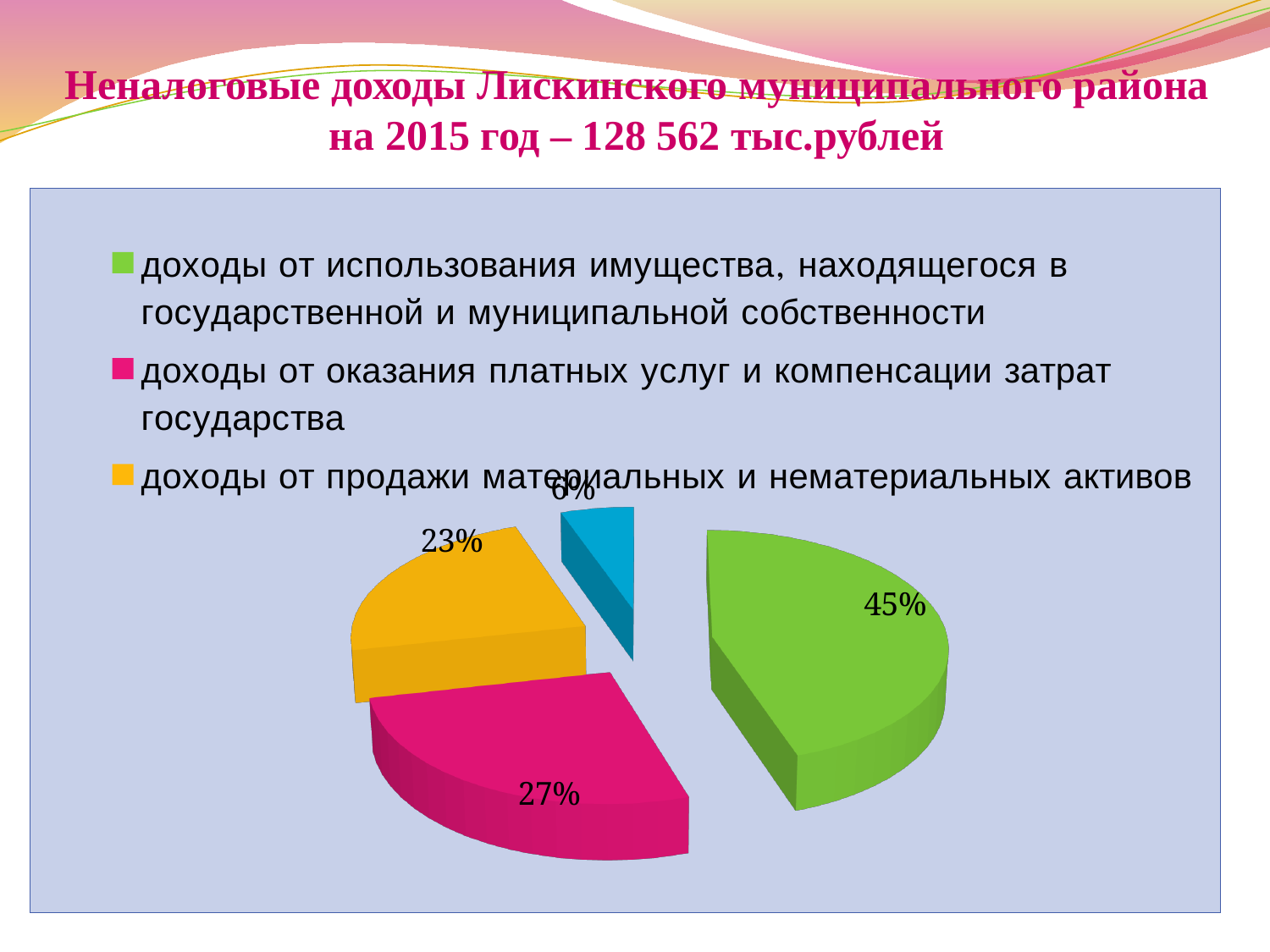

# Неналоговые доходы Лискинского муниципального района на 2015 год – 128 562 тыс.рублей

[unsupported chart]